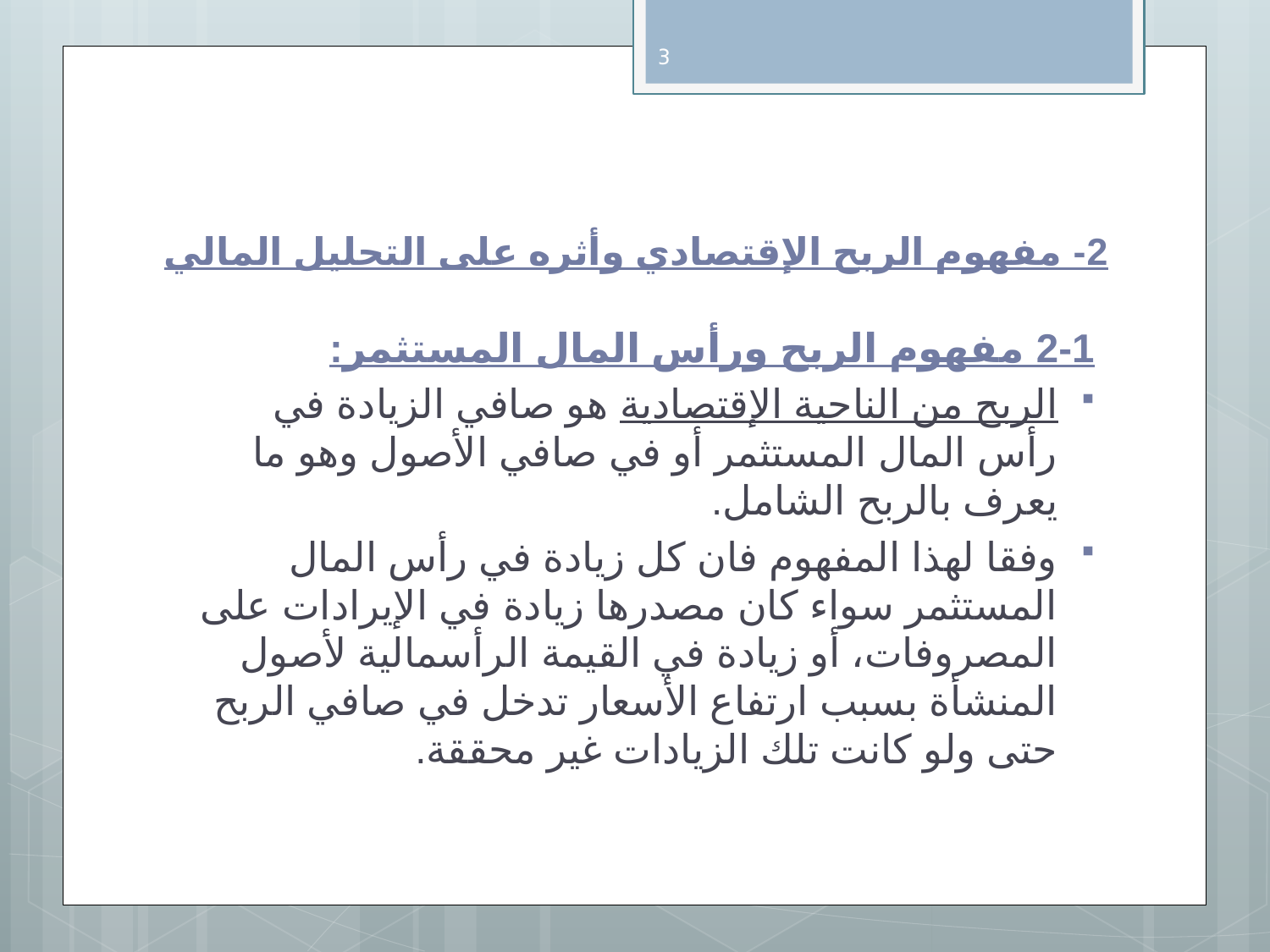

3
# 2- مفهوم الربح الإقتصادي وأثره على التحليل المالي
2-1 مفهوم الربح ورأس المال المستثمر:
الربح من الناحية الإقتصادية هو صافي الزيادة في رأس المال المستثمر أو في صافي الأصول وهو ما يعرف بالربح الشامل.
وفقا لهذا المفهوم فان كل زيادة في رأس المال المستثمر سواء كان مصدرها زيادة في الإيرادات على المصروفات، أو زيادة في القيمة الرأسمالية لأصول المنشأة بسبب ارتفاع الأسعار تدخل في صافي الربح حتى ولو كانت تلك الزيادات غير محققة.